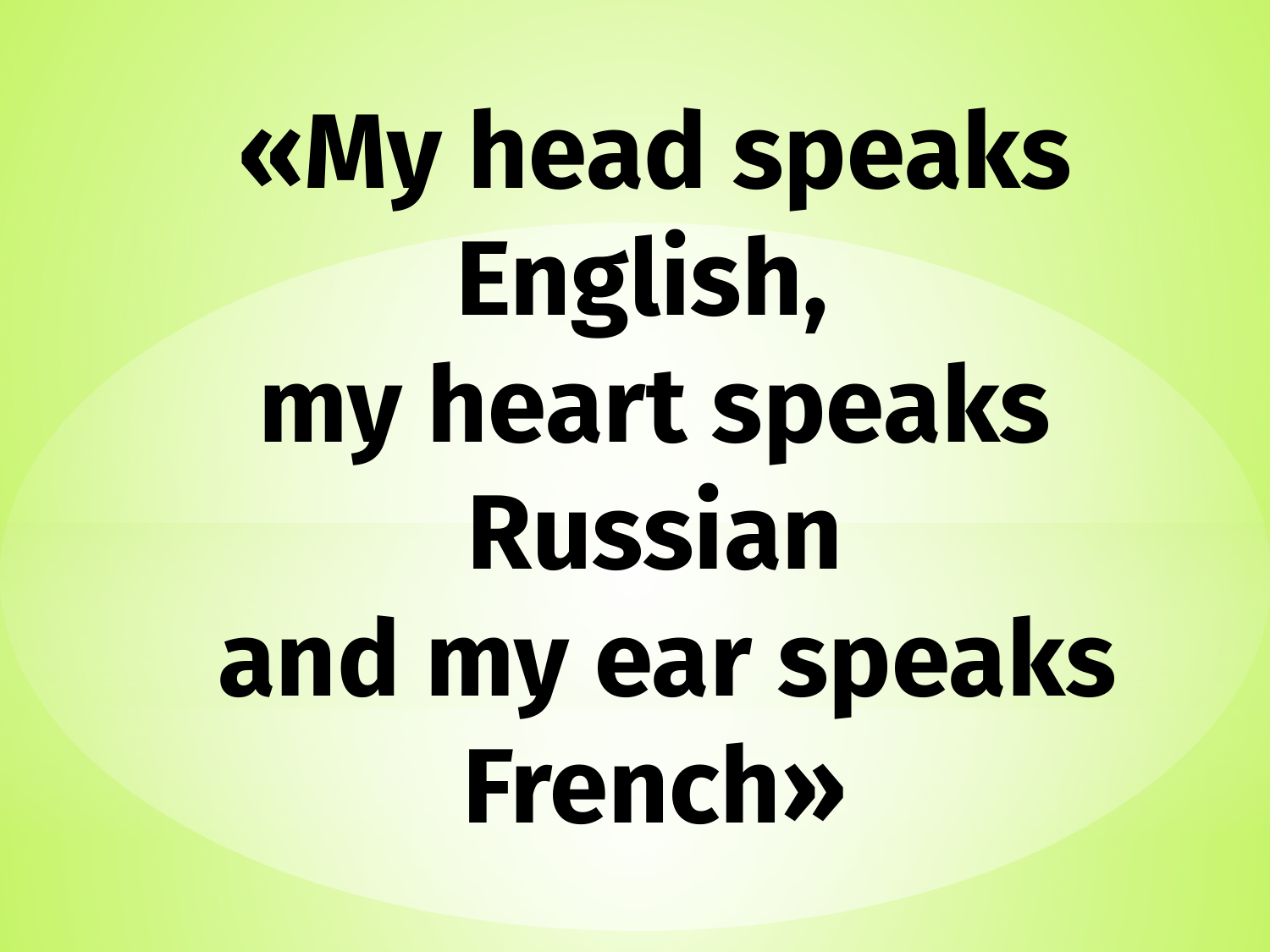

«My head speaks English,
my heart speaks Russian
 and my ear speaks French»